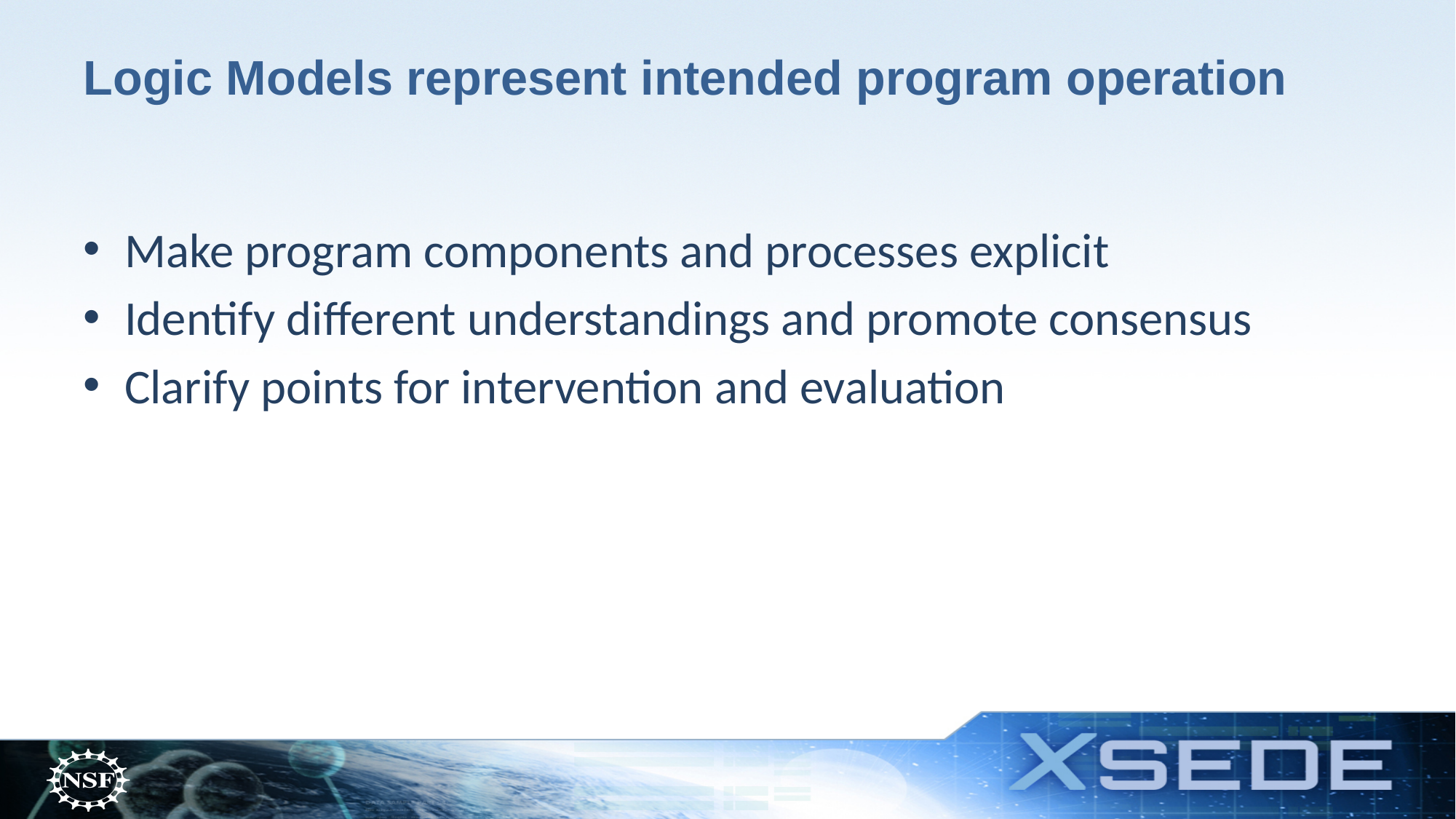

# Logic Models represent intended program operation

Make program components and processes explicit
Identify different understandings and promote consensus
Clarify points for intervention and evaluation